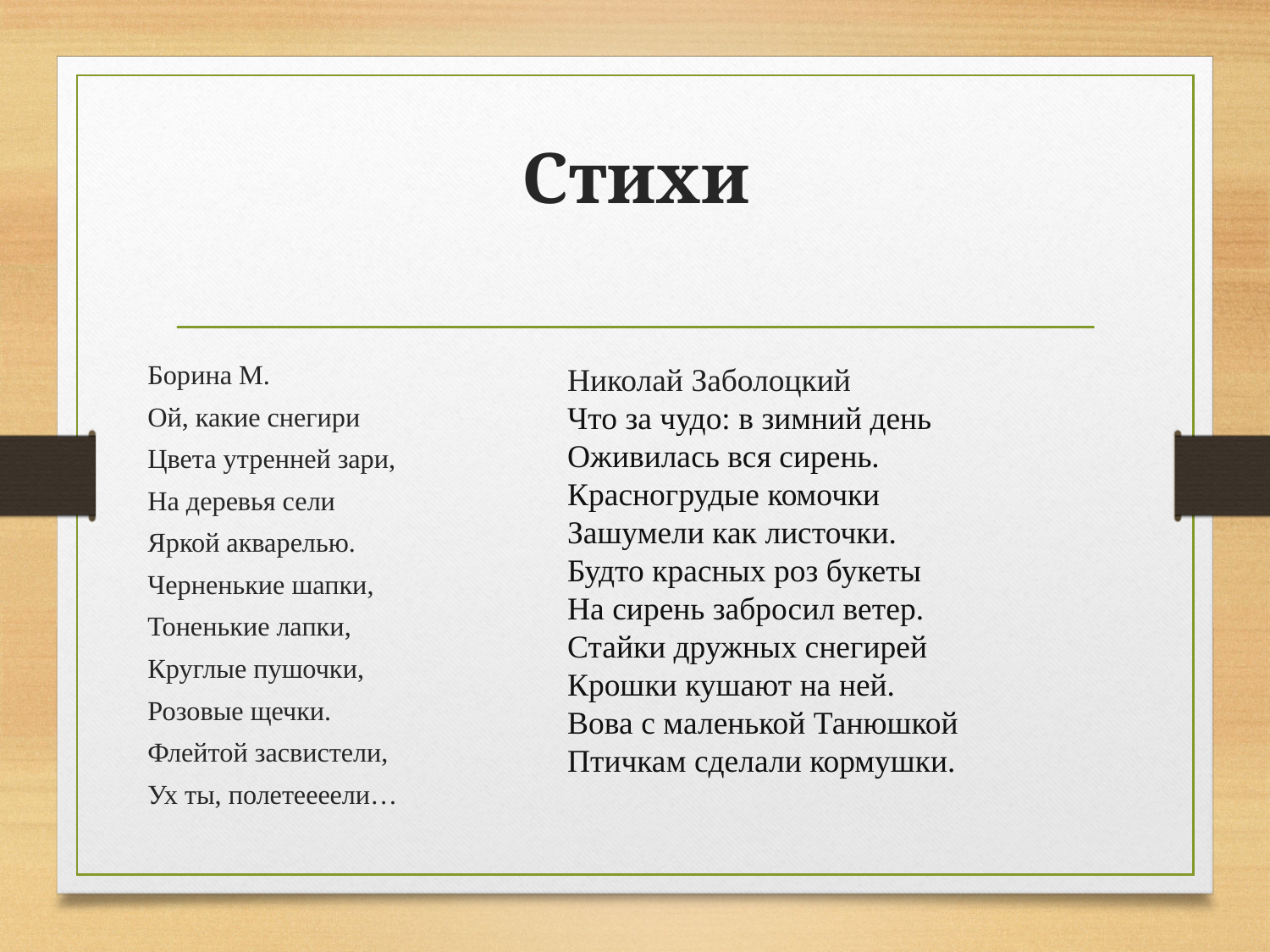

# Стихи

Николай Заболоцкий
Что за чудо: в зимний день
Оживилась вся сирень.
Красногрудые комочки
Зашумели как листочки.
Будто красных роз букеты
На сирень забросил ветер.
Стайки дружных снегирей
Крошки кушают на ней.
Вова с маленькой Танюшкой
Птичкам сделали кормушки.

Борина М.
Ой, какие снегири
Цвета утренней зари,
На деревья сели
Яркой акварелью.
Черненькие шапки,
Тоненькие лапки,
Круглые пушочки,
Розовые щечки.
Флейтой засвистели,
Ух ты, полетеееели…